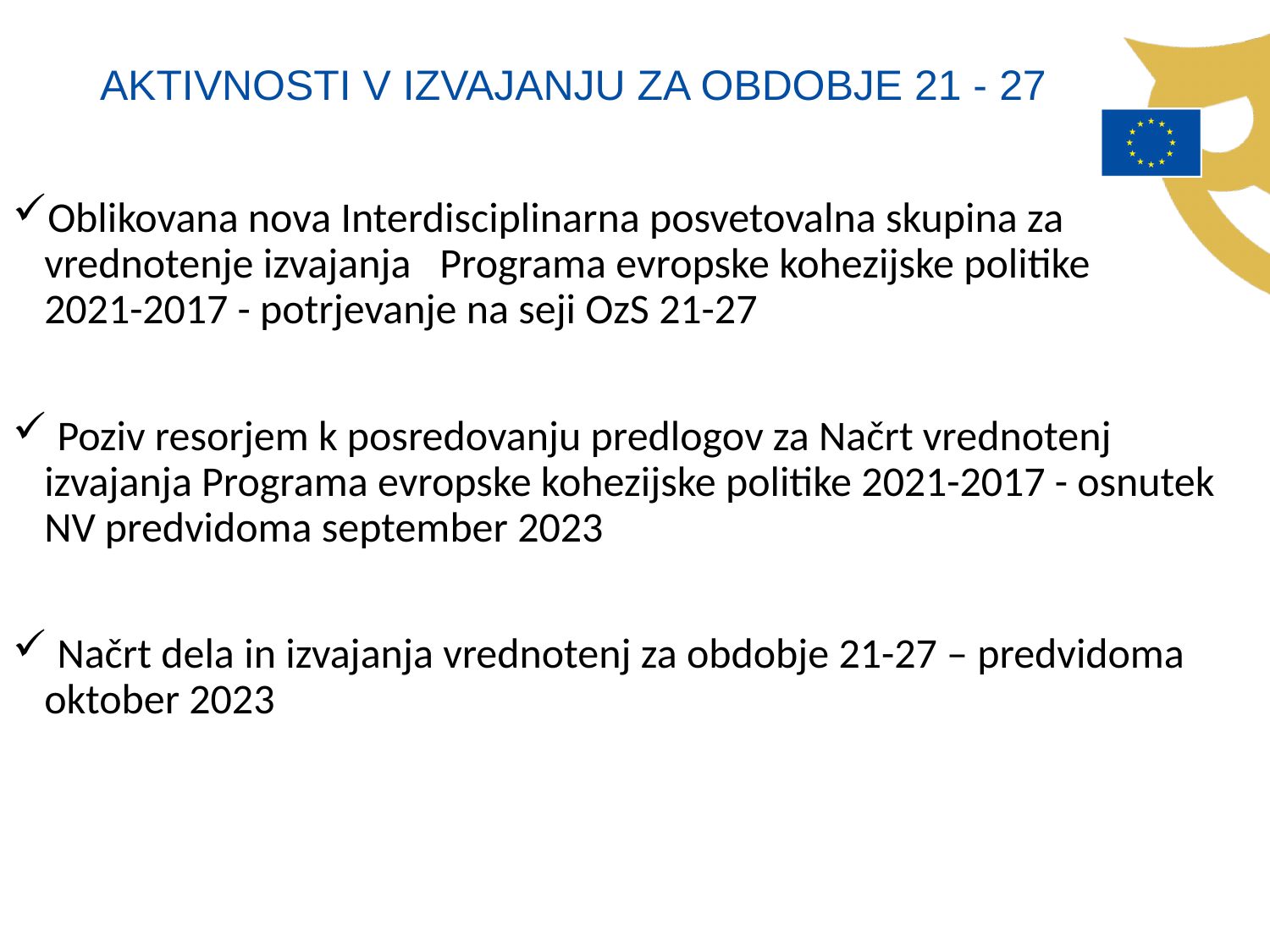

AKTIVNOSTI V IZVAJANJU ZA OBDOBJE 21 - 27

Oblikovana nova Interdisciplinarna posvetovalna skupina za vrednotenje izvajanja   Programa evropske kohezijske politike        2021-2017 - potrjevanje na seji OzS 21-27

 Poziv resorjem k posredovanju predlogov za Načrt vrednotenj izvajanja Programa evropske kohezijske politike 2021-2017 - osnutek NV predvidoma september 2023

 Načrt dela in izvajanja vrednotenj za obdobje 21-27 – predvidoma oktober 2023